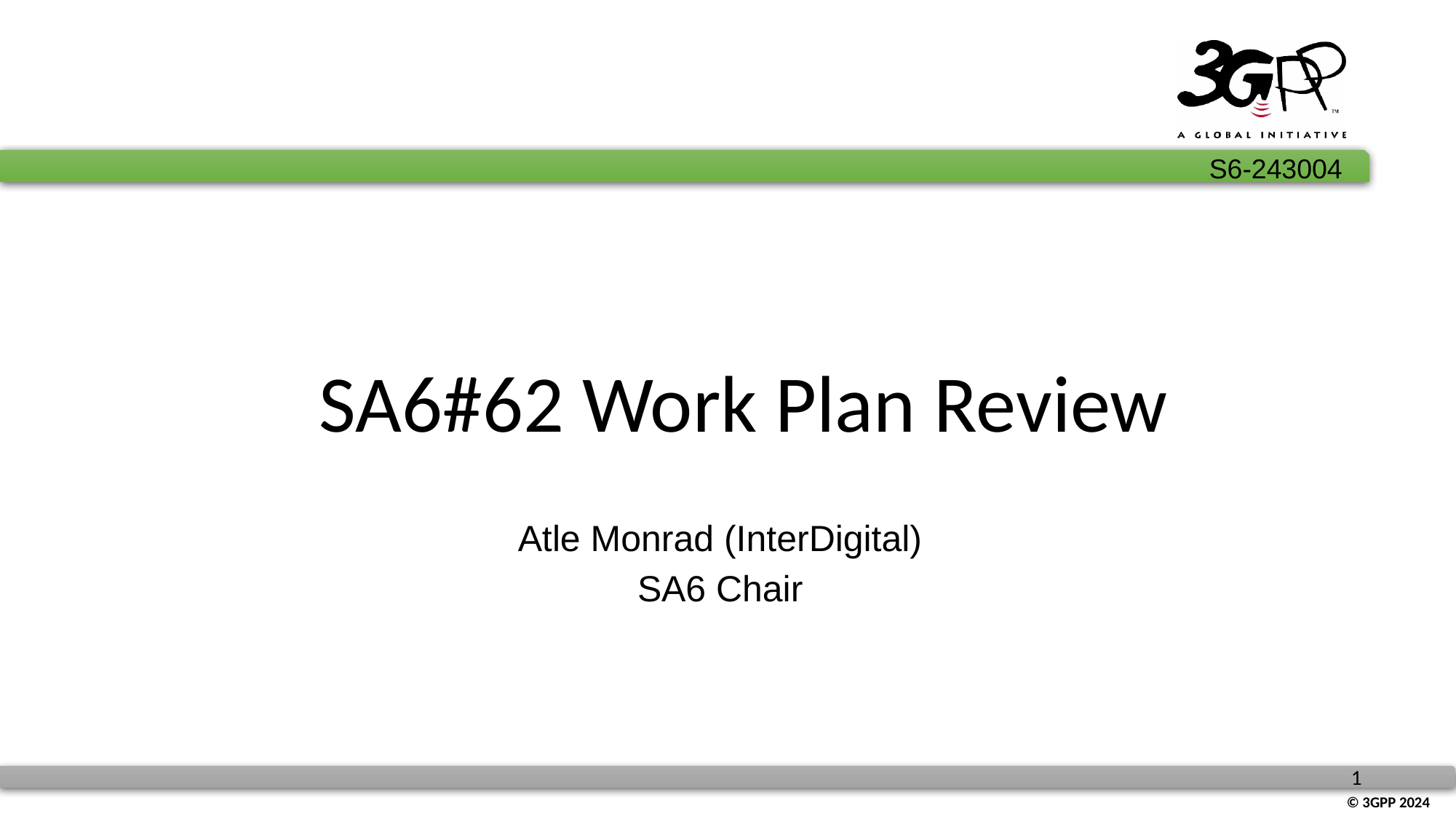

# SA6#62 Work Plan Review
Atle Monrad (InterDigital)
SA6 Chair